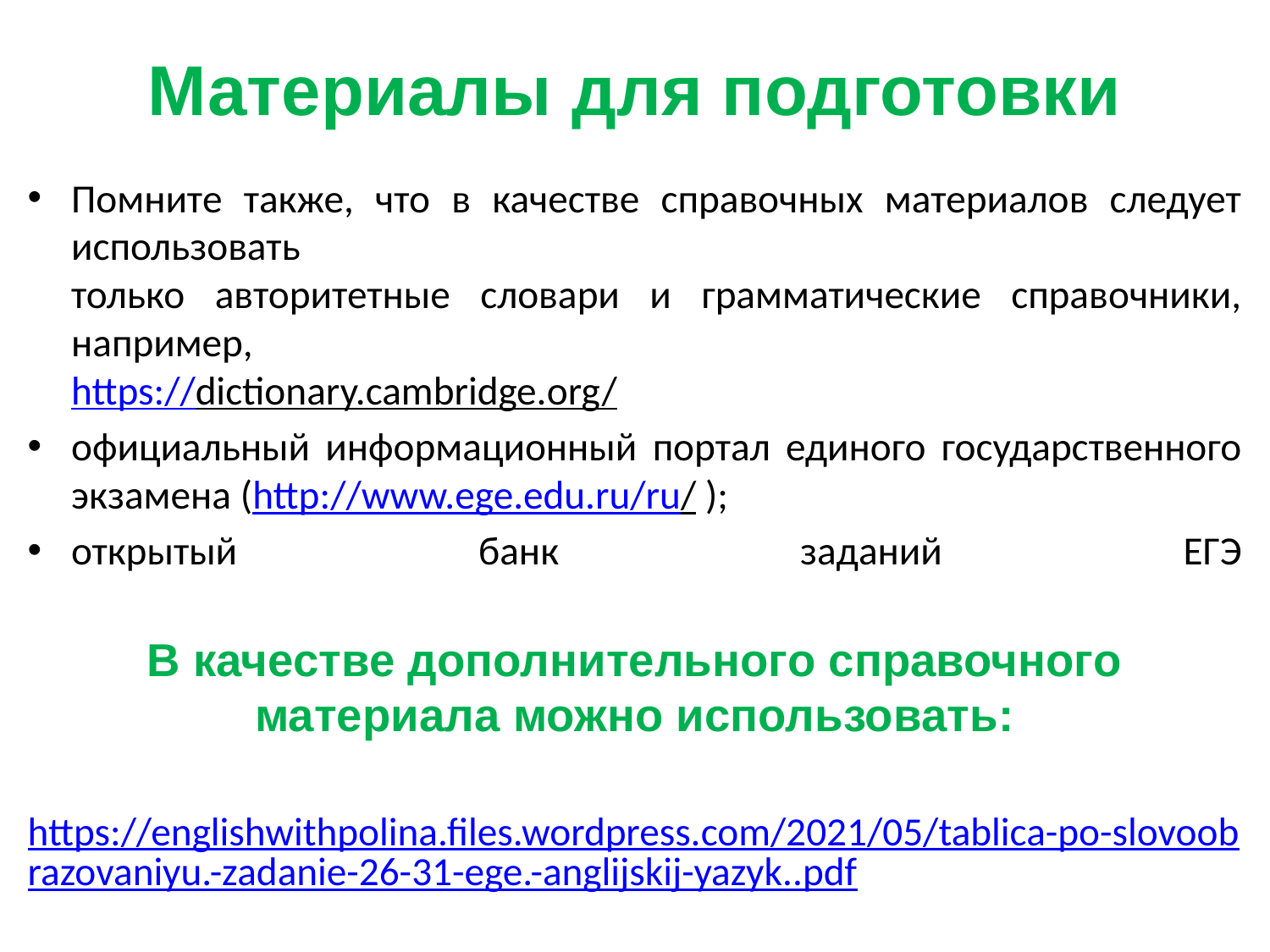

# Материалы для подготовки
Помните также, что в качестве справочных материалов следует использовать
только авторитетные словари и грамматические справочники, например,
https://dictionary.cambridge.org/
официальный информационный портал единого государственного экзамена (http://www.ege.edu.ru/ru/ );
открытый банк заданий ЕГЭ
В качестве дополнительного справочного материала можно использовать:

https://englishwithpolina.files.wordpress.com/2021/05/tablica-po-slovoobrazovaniyu.-zadanie-26-31-ege.-anglijskij-yazyk..pdf